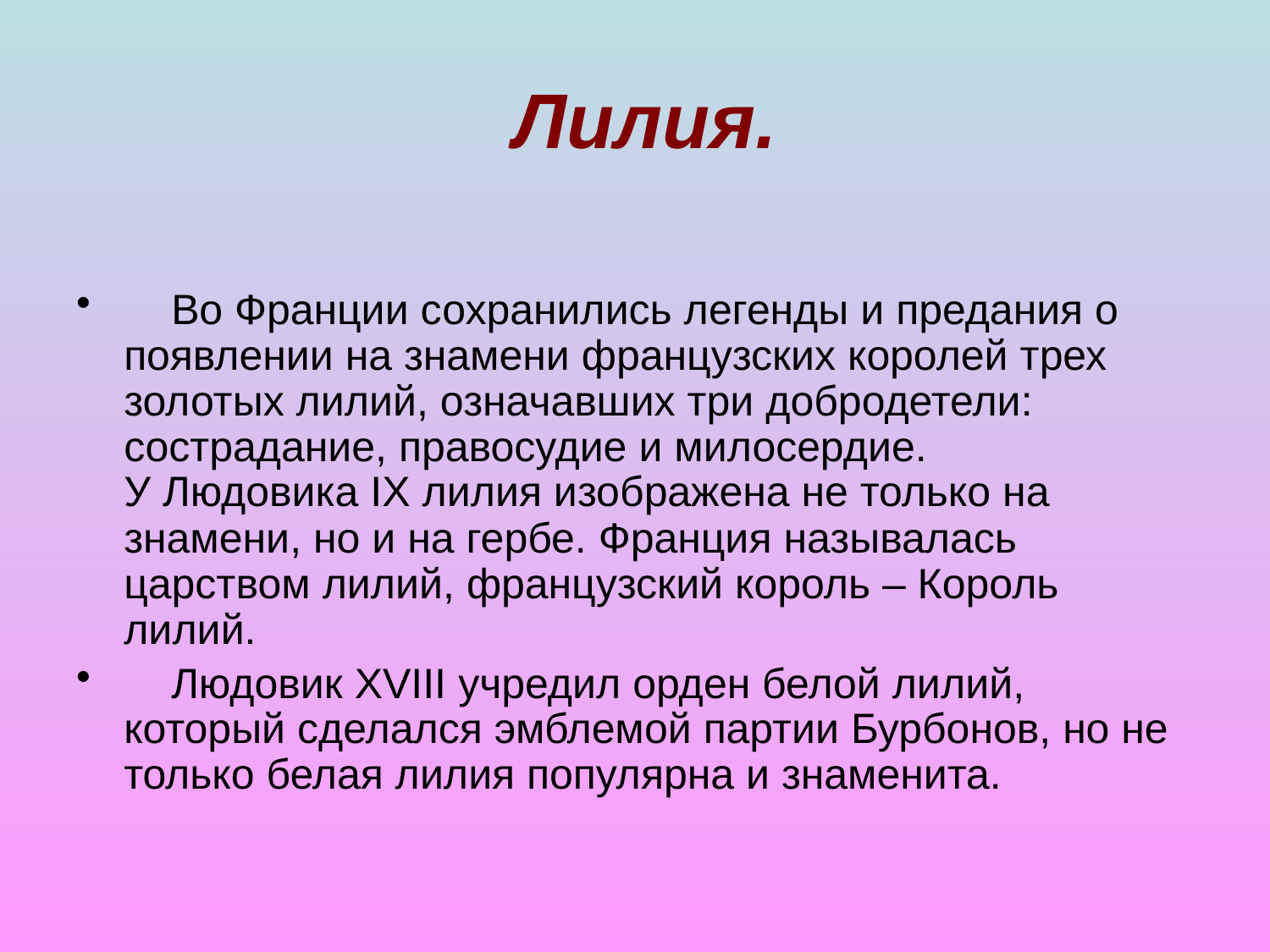

# Лилия.

    Во Франции сохранились легенды и предания о появлении на знамени французских королей трех золотых лилий, означавших три добродетели: сострадание, правосудие и милосердие.                     У Людовика IX лилия изображена не только на знамени, но и на гербе. Франция называлась царством лилий, французский король – Король  лилий.
    Людовик XVIII учредил орден белой лилий, который сделался эмблемой партии Бурбонов, но не только белая лилия популярна и знаменита.